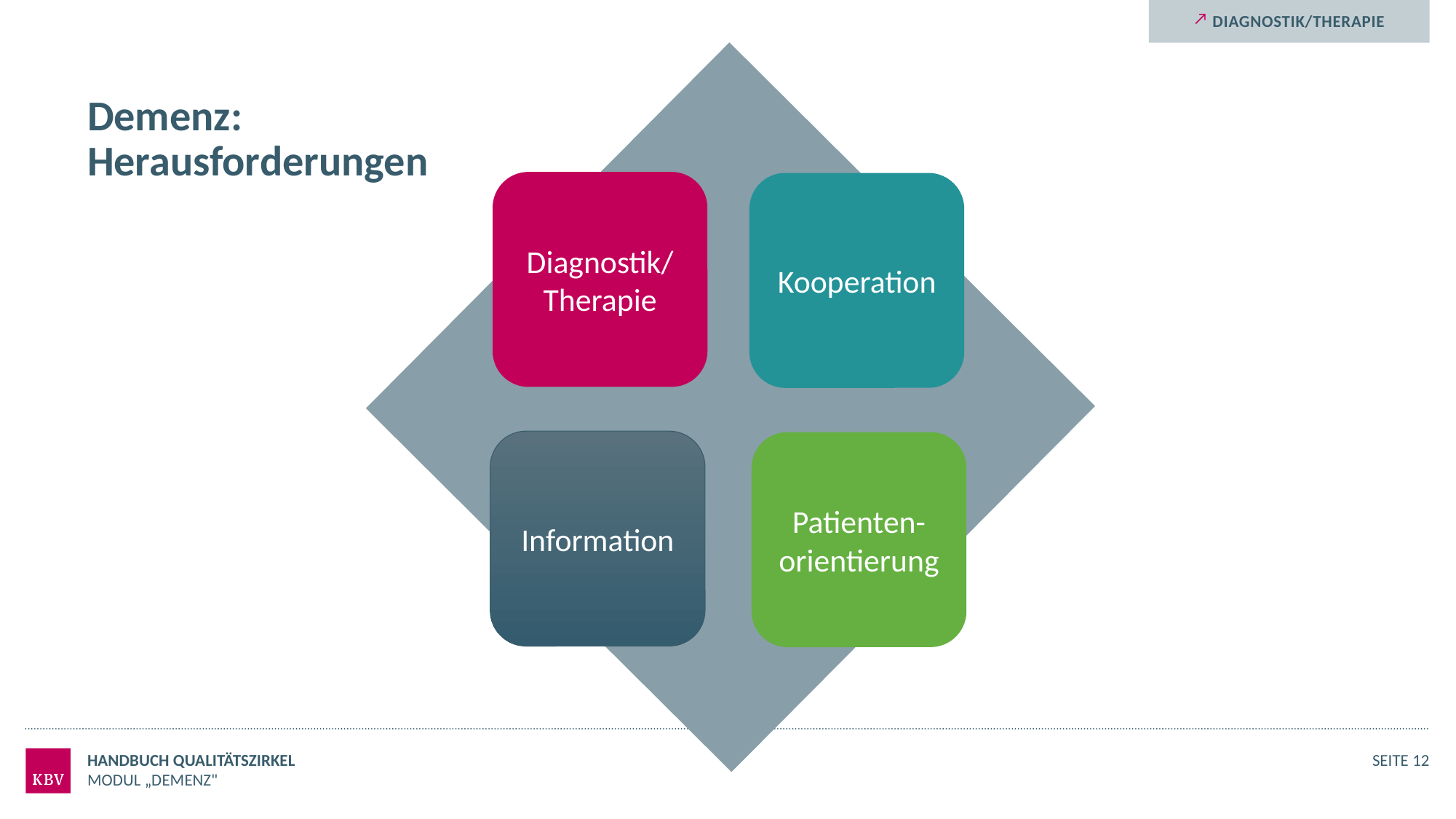

Diagnostik/Therapie
# Demenz: Herausforderungen

Diagnostik/ Therapie
Kooperation
Information
Patienten-orientierung
Handbuch Qualitätszirkel
Seite 12
Modul „Demenz"